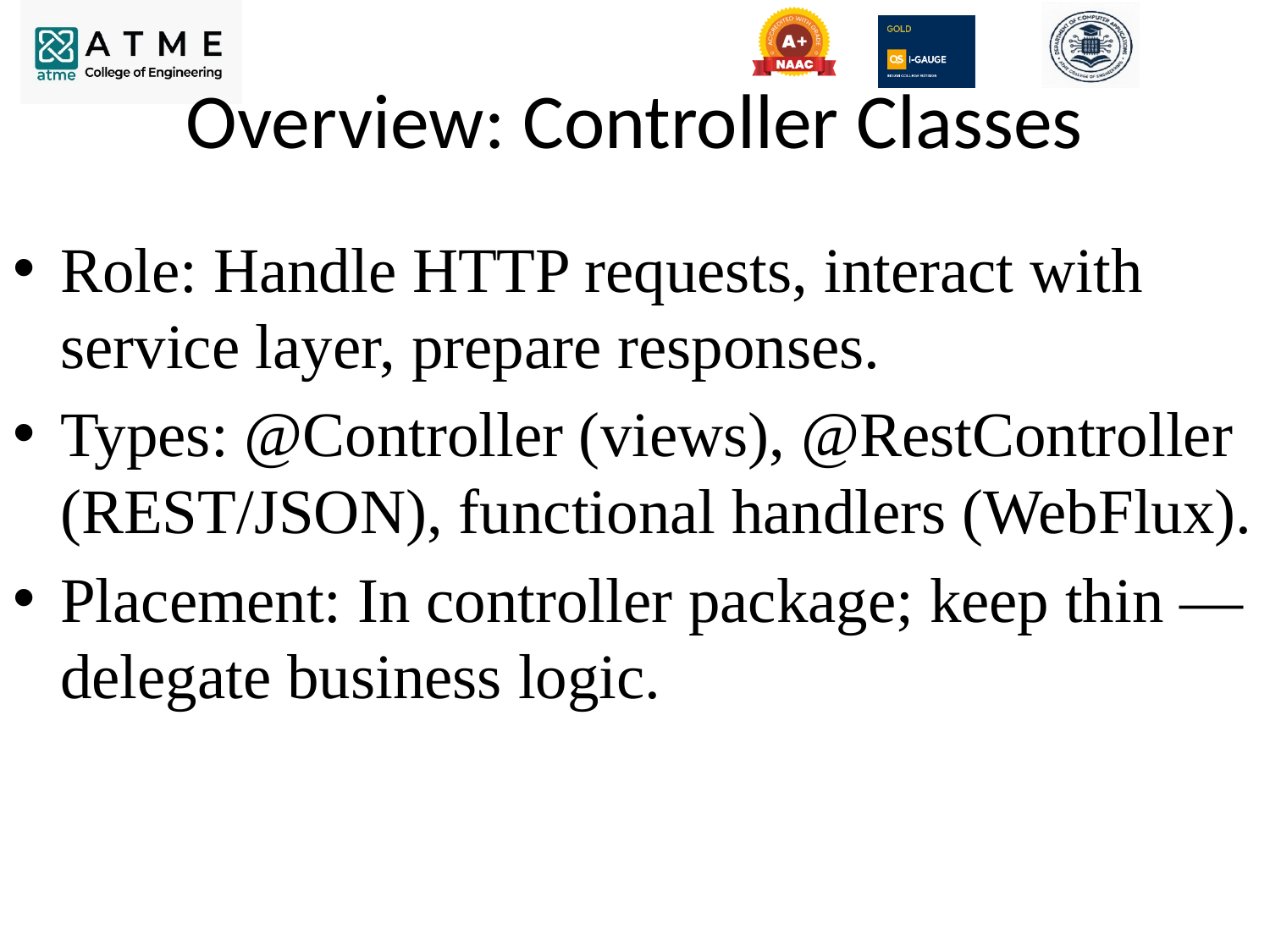

# Overview: Controller Classes
Role: Handle HTTP requests, interact with service layer, prepare responses.
Types: @Controller (views), @RestController (REST/JSON), functional handlers (WebFlux).
Placement: In controller package; keep thin — delegate business logic.